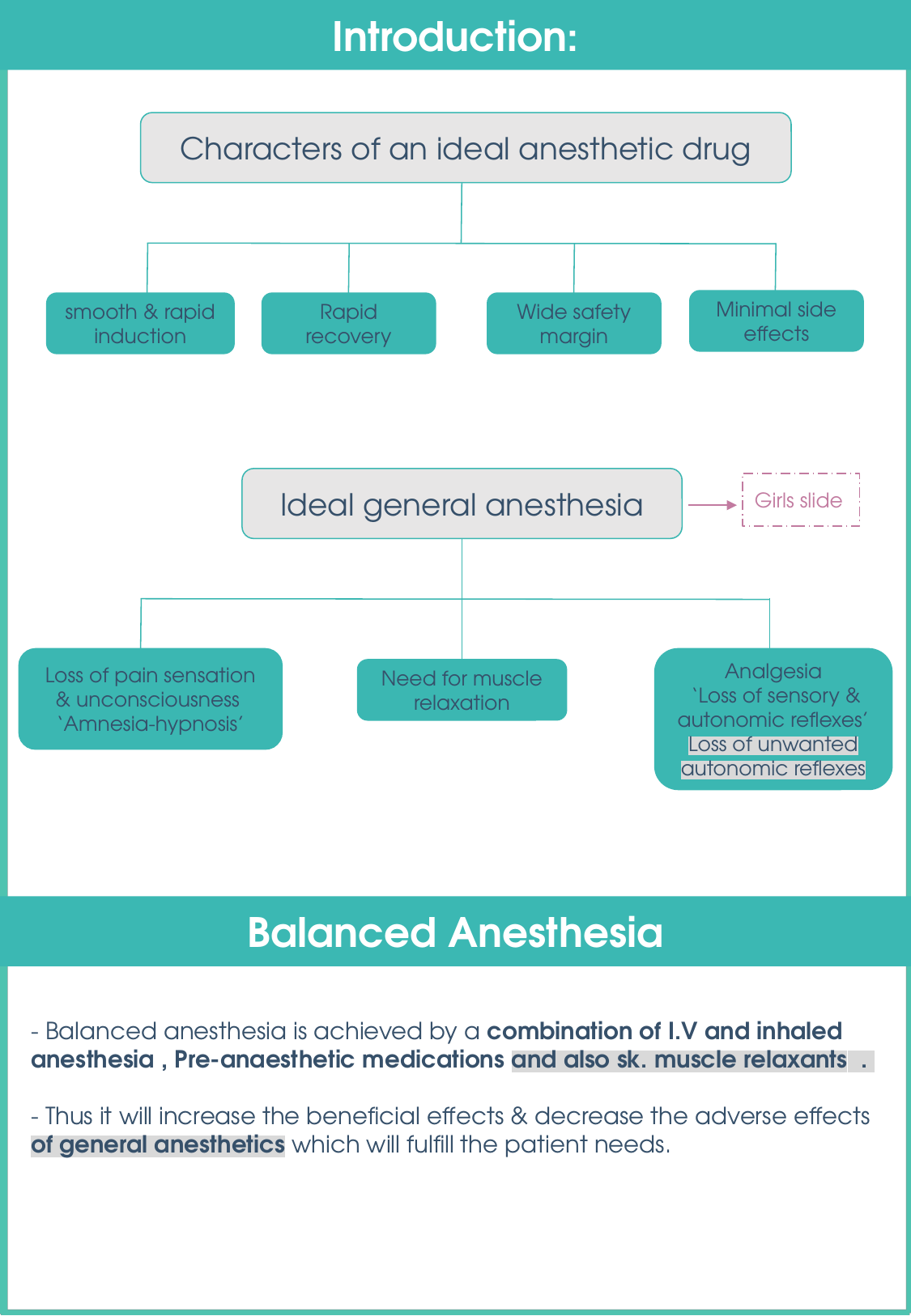

Introduction:
Characters of an ideal anesthetic drug
Minimal side effects
smooth & rapid induction
Rapid recovery
Wide safety margin
Ideal general anesthesia
Girls slide
Loss of pain sensation & unconsciousness
‘Amnesia-hypnosis’

Analgesia
 ‘Loss of sensory & autonomic reflexes’
Loss of unwanted autonomic reflexes

Need for muscle relaxation
Balanced Anesthesia
- Balanced anesthesia is achieved by a combination of I.V and inhaled anesthesia , Pre-anaesthetic medications and also sk. muscle relaxants  .

- Thus it will increase the beneficial effects & decrease the adverse effects  of general anesthetics which will fulfill the patient needs.